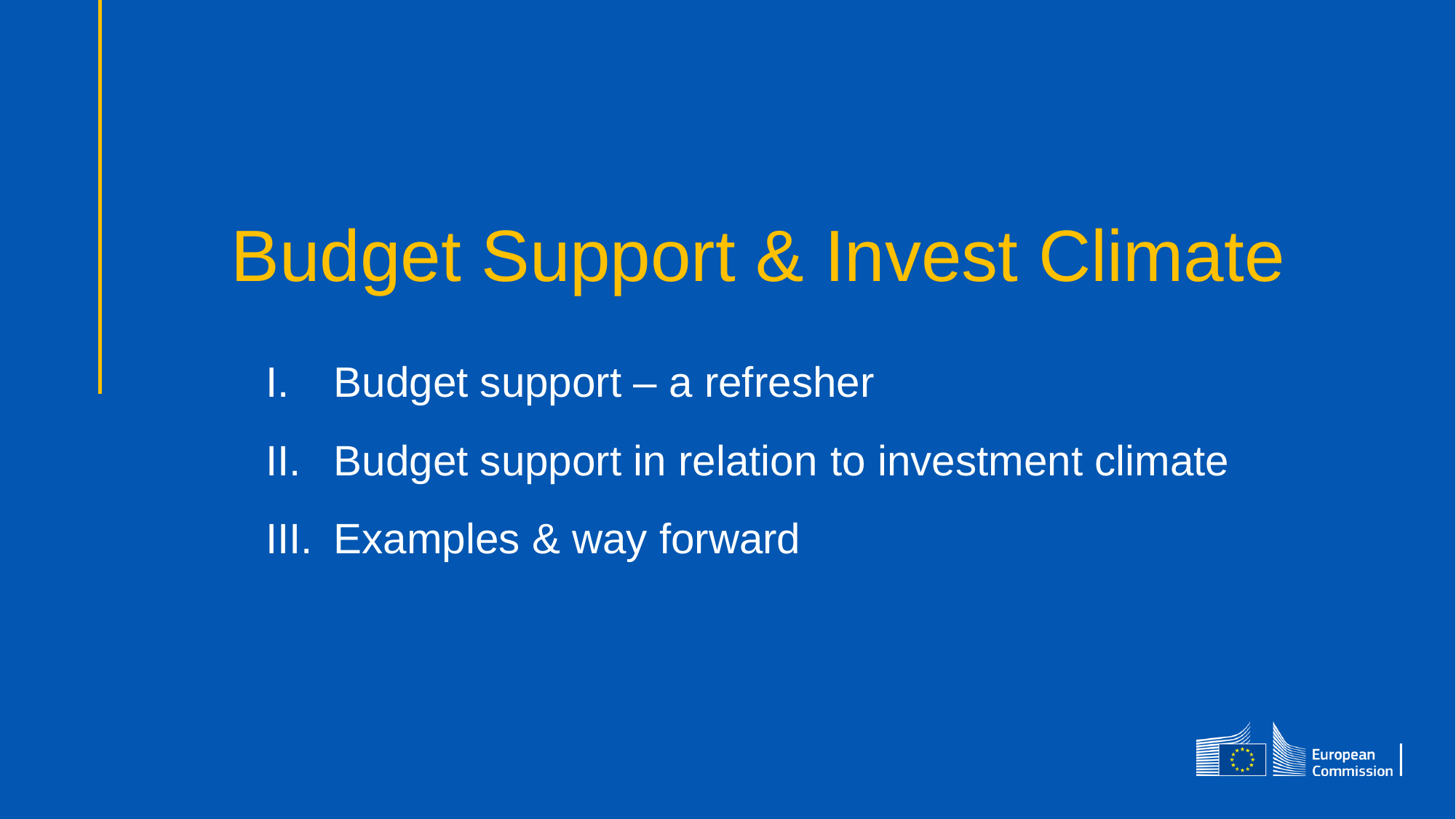

# Budget Support & Invest Climate
Budget support – a refresher
Budget support in relation to investment climate
Examples & way forward